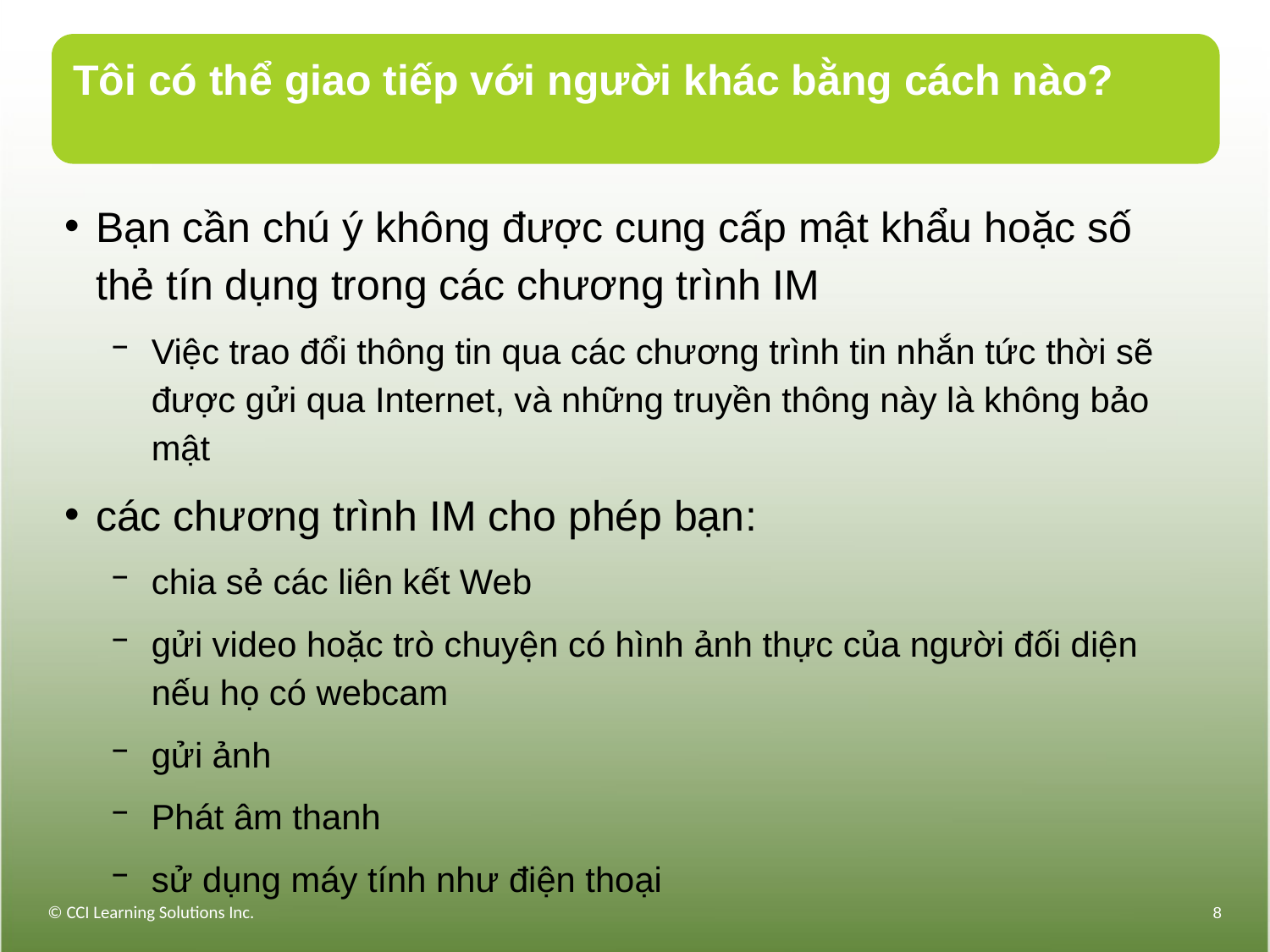

# Tôi có thể giao tiếp với người khác bằng cách nào?
Bạn cần chú ý không được cung cấp mật khẩu hoặc số thẻ tín dụng trong các chương trình IM
Việc trao đổi thông tin qua các chương trình tin nhắn tức thời sẽ được gửi qua Internet, và những truyền thông này là không bảo mật
các chương trình IM cho phép bạn:
chia sẻ các liên kết Web
gửi video hoặc trò chuyện có hình ảnh thực của người đối diện nếu họ có webcam
gửi ảnh
Phát âm thanh
sử dụng máy tính như điện thoại
© CCI Learning Solutions Inc.
8